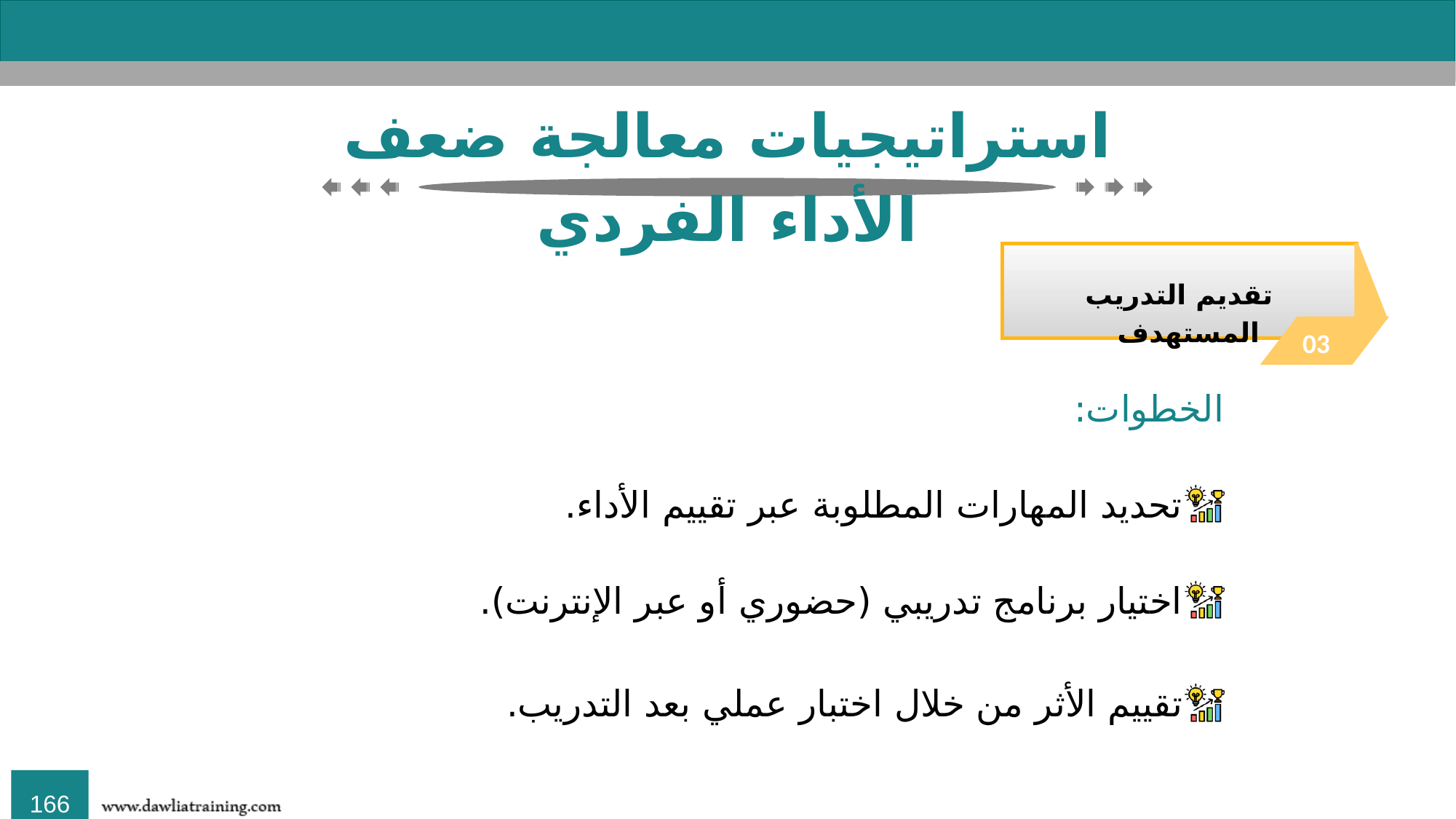

استراتيجيات معالجة ضعف الأداء الفردي

03
تقديم التدريب المستهدف
الخطوات:
تحديد المهارات المطلوبة عبر تقييم الأداء.
اختيار برنامج تدريبي (حضوري أو عبر الإنترنت).
تقييم الأثر من خلال اختبار عملي بعد التدريب.